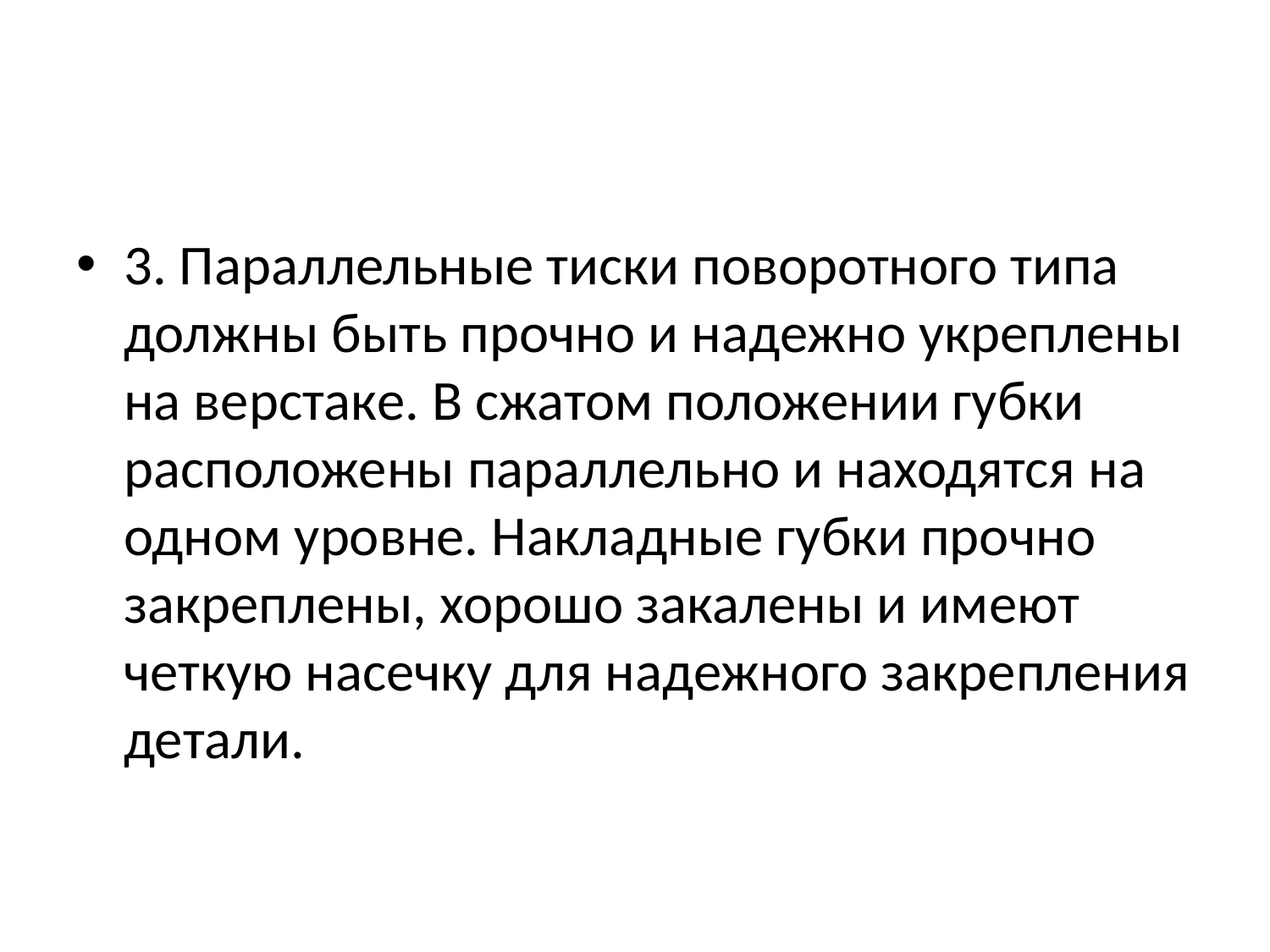

#
3. Параллельные тиски поворотного типа должны быть прочно и надежно укреплены на верстаке. В сжатом положении губки расположены параллельно и находятся на одном уровне. Накладные губки прочно закреплены, хорошо закалены и имеют четкую насечку для надежного закрепления детали.